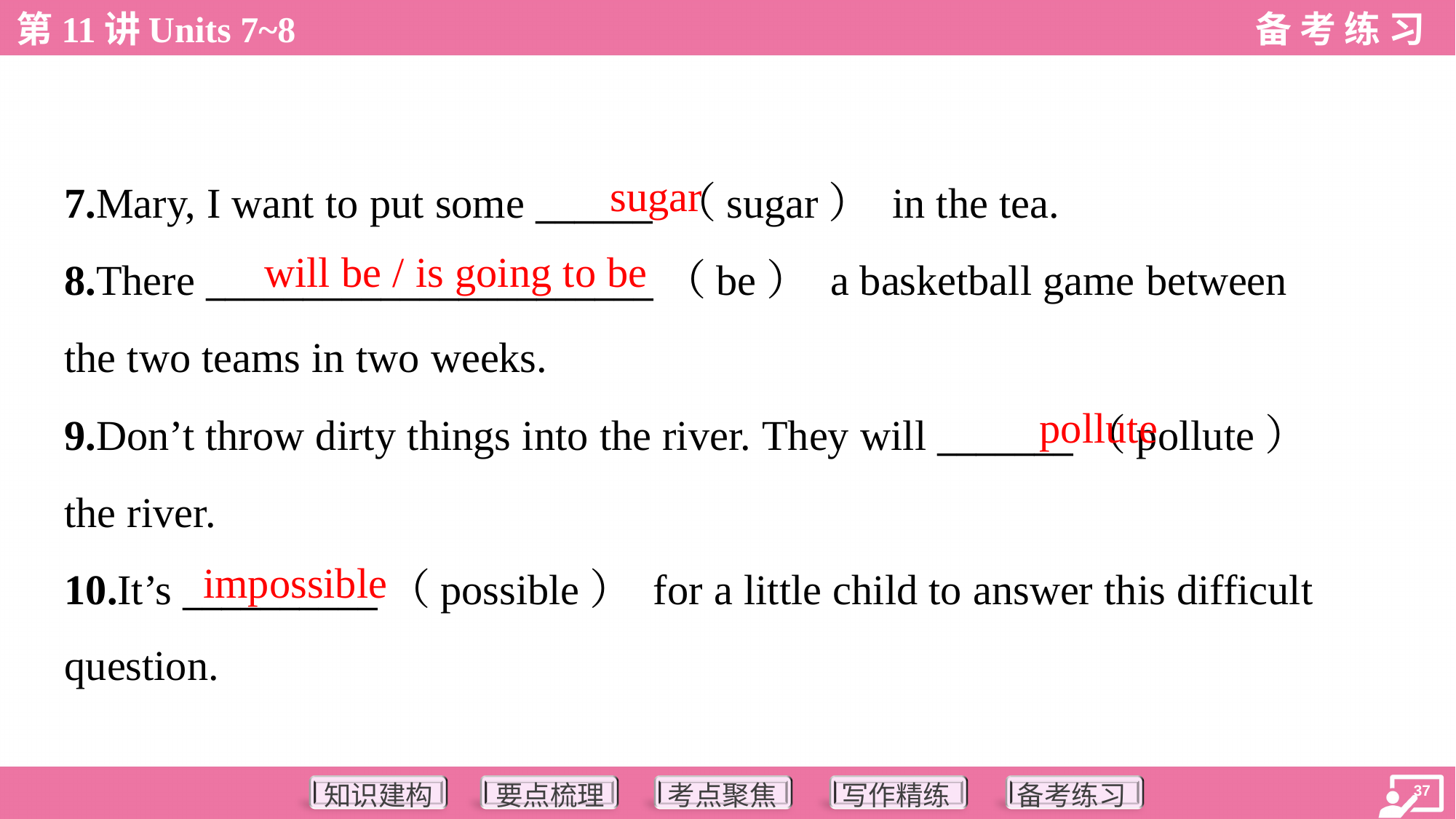

sugar
7.Mary, I want to put some ______ （sugar） in the tea.
8.There _______________________（be） a basketball game between
the two teams in two weeks.
9.Don’t throw dirty things into the river. They will _______（pollute）
the river.
10.It’s __________（possible） for a little child to answer this difficult
question.
will be / is going to be
pollute
impossible